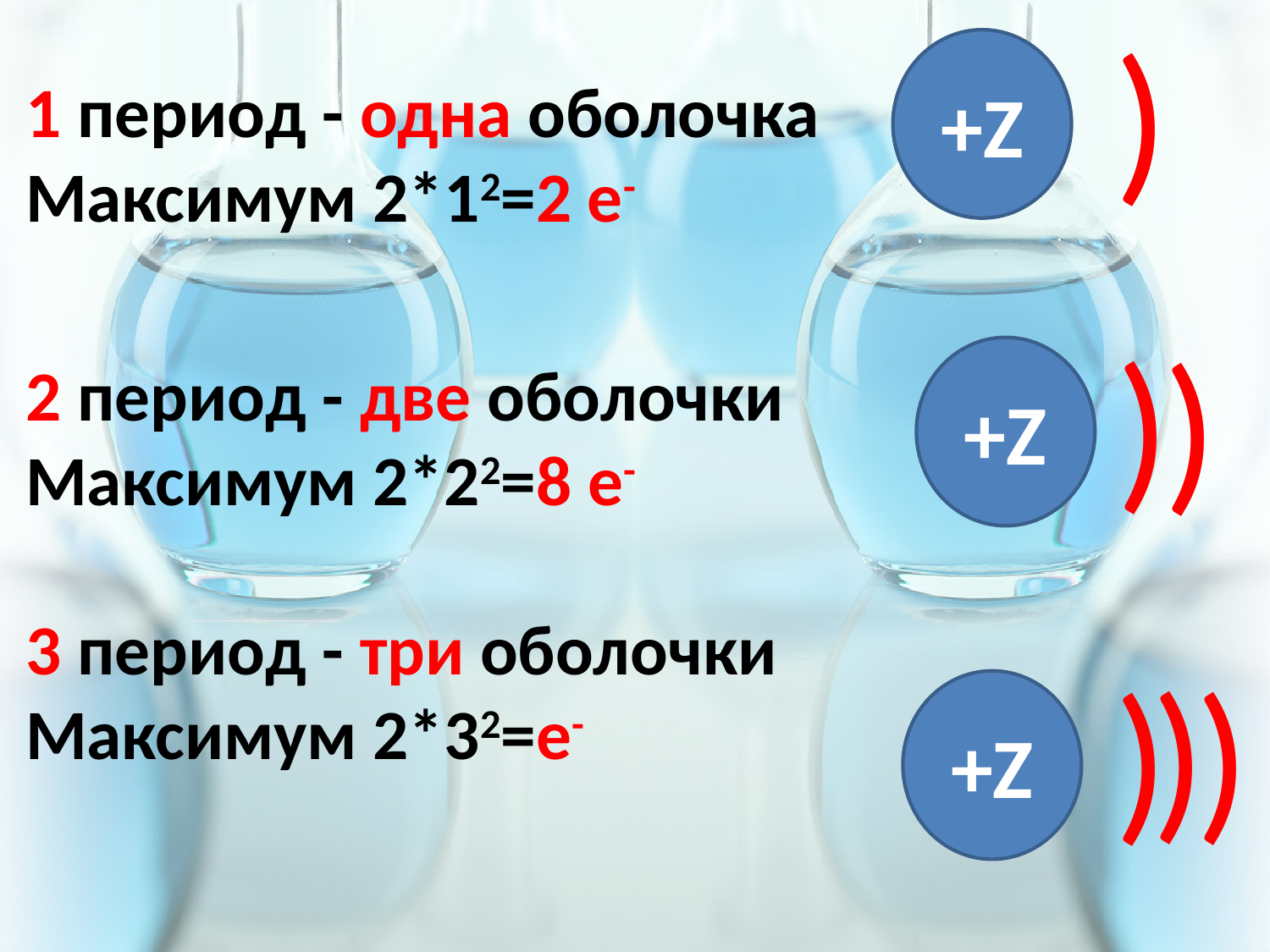

)

1 период - одна оболочка
Максимум 2*12=2 e-

2 период - две оболочки
Максимум 2*22=8 e-

3 период - три оболочки
Максимум 2*32=e-

+Z
)
)
+Z
)
)
)
+Z